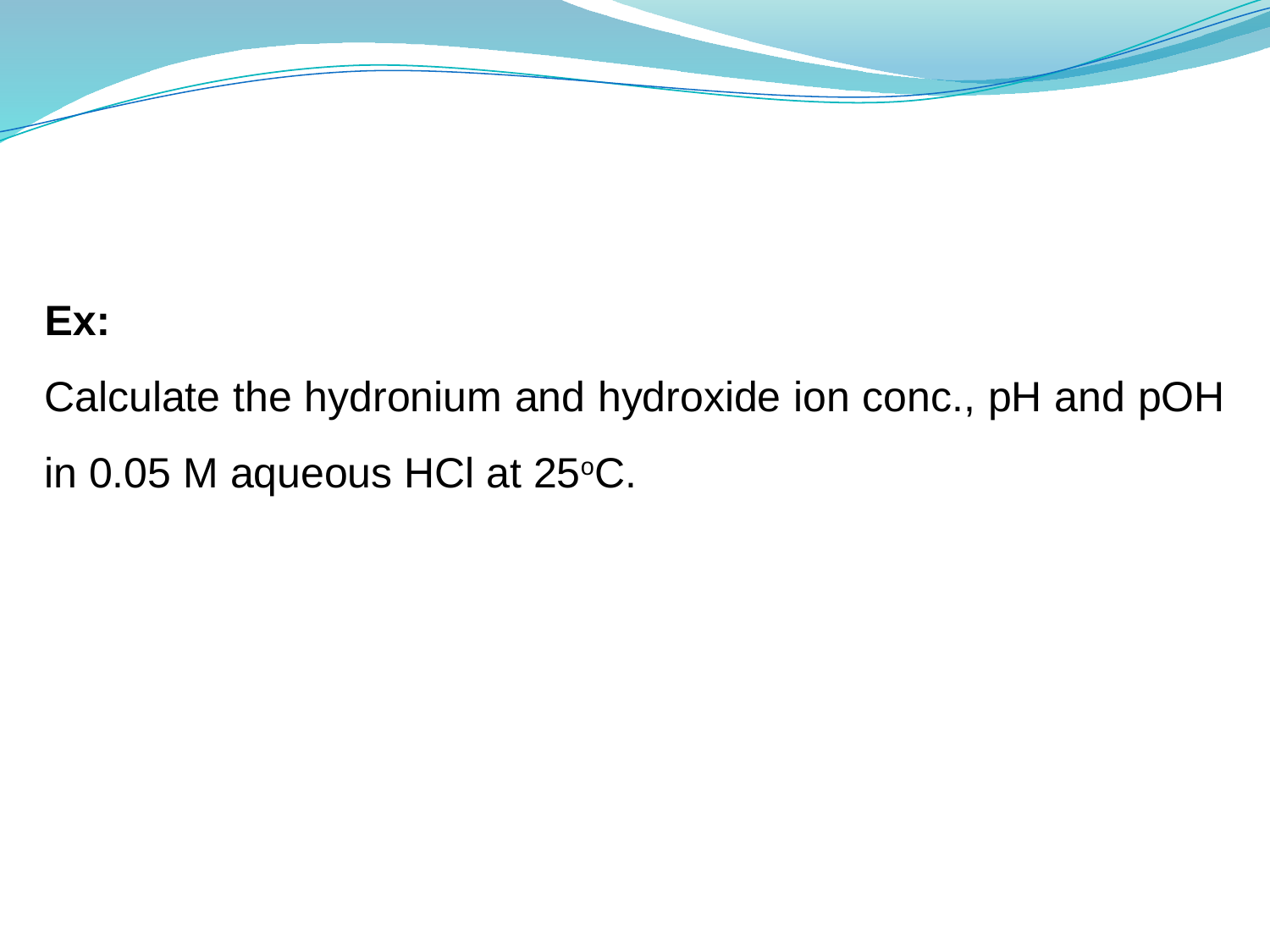

Ex:
Calculate the hydronium and hydroxide ion conc., pH and pOH in 0.05 M aqueous HCl at 25oC.